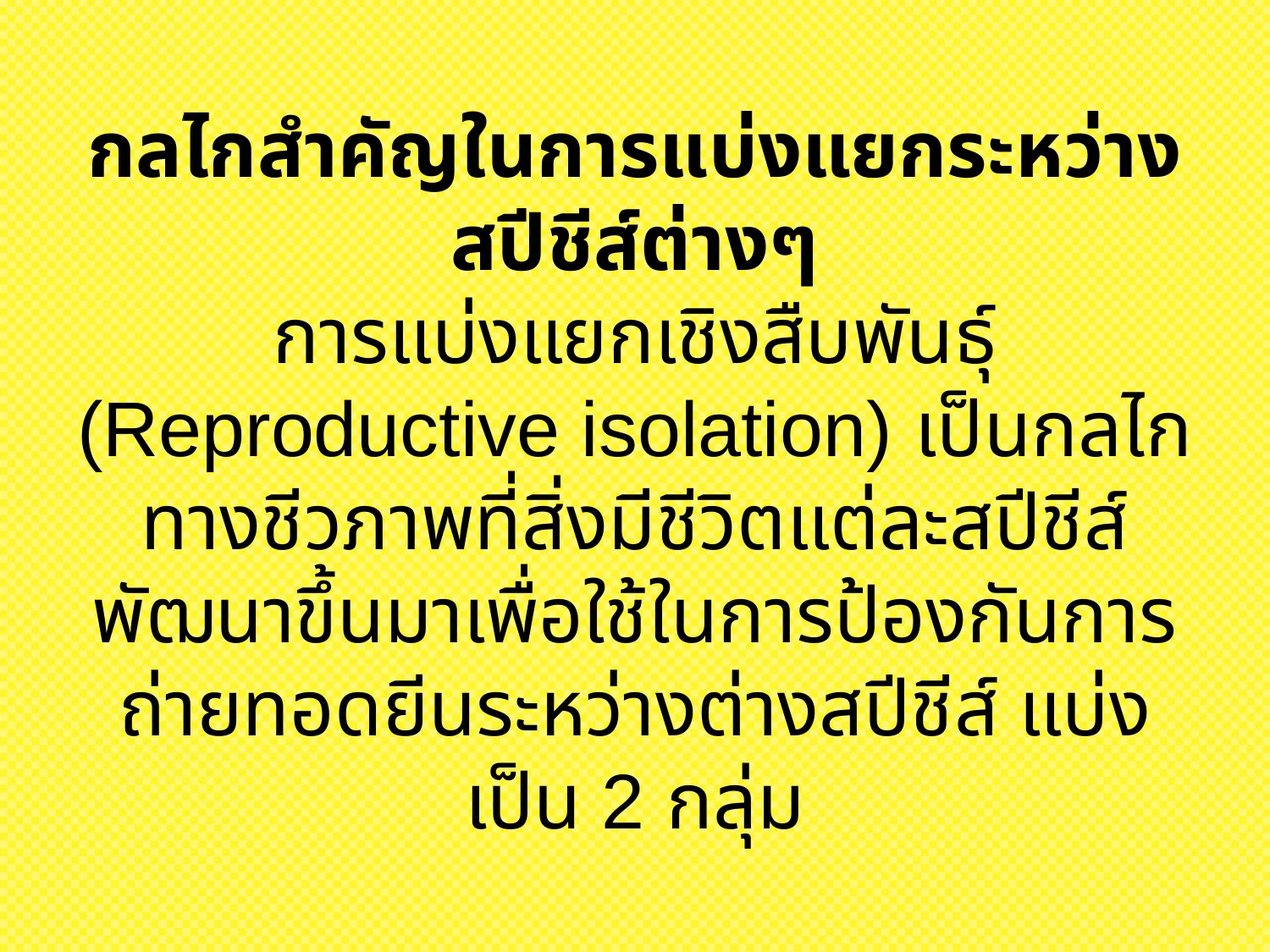

# กลไกสำคัญในการแบ่งแยกระหว่างสปีชีส์ต่างๆ การแบ่งแยกเชิงสืบพันธุ์ (Reproductive isolation) เป็นกลไกทางชีวภาพที่สิ่งมีชีวิตแต่ละสปีชีส์พัฒนาขึ้นมาเพื่อใช้ในการป้องกันการถ่ายทอดยีนระหว่างต่างสปีชีส์ แบ่งเป็น 2 กลุ่ม